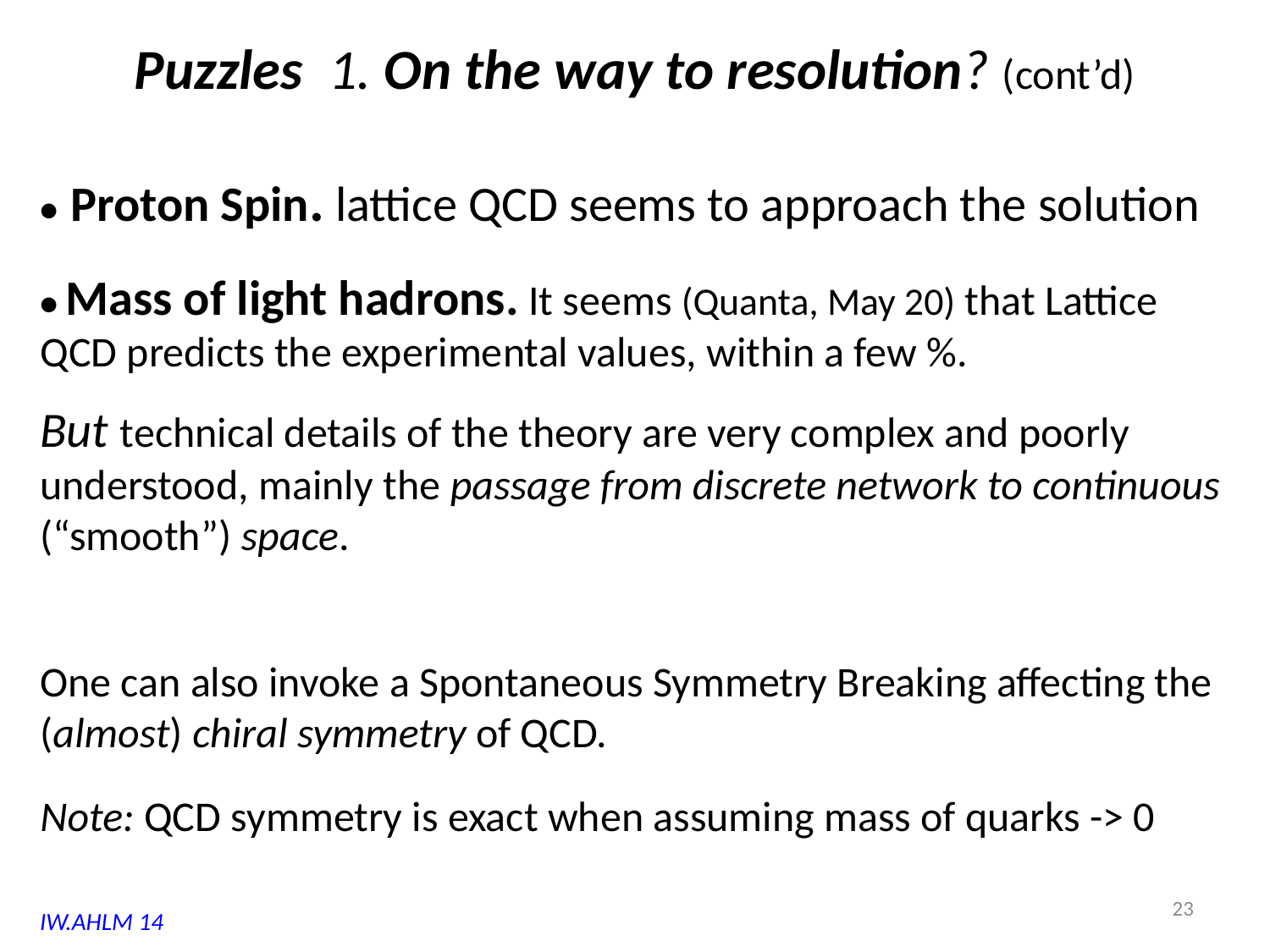

# Puzzles  1. On the way to resolution? (cont’d)
• Proton Spin. lattice QCD seems to approach the solution
• Mass of light hadrons. It seems (Quanta, May 20) that Lattice QCD predicts the experimental values, within a few %.
But technical details of the theory are very complex and poorly    understood, mainly the passage from discrete network to continuous (“smooth”) space.

One can also invoke a Spontaneous Symmetry Breaking affecting the (almost) chiral symmetry of QCD.
Note: QCD symmetry is exact when assuming mass of quarks -> 0
23
IW.AHLM 14